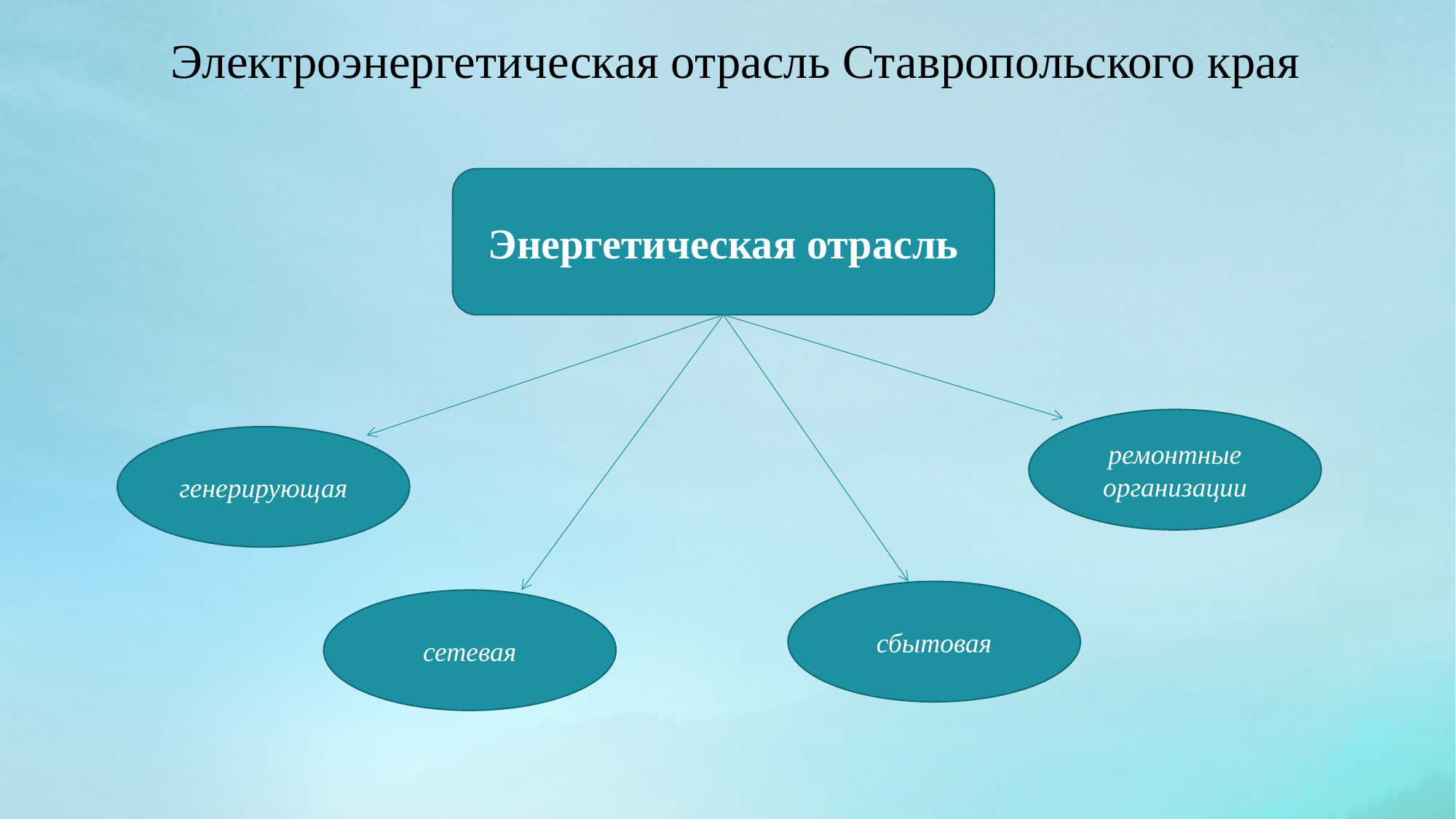

Электроэнергетическая отрасль Ставропольского края
Энергетическая отрасль
ремонтные организации
генерирующая
сбытовая
сетевая